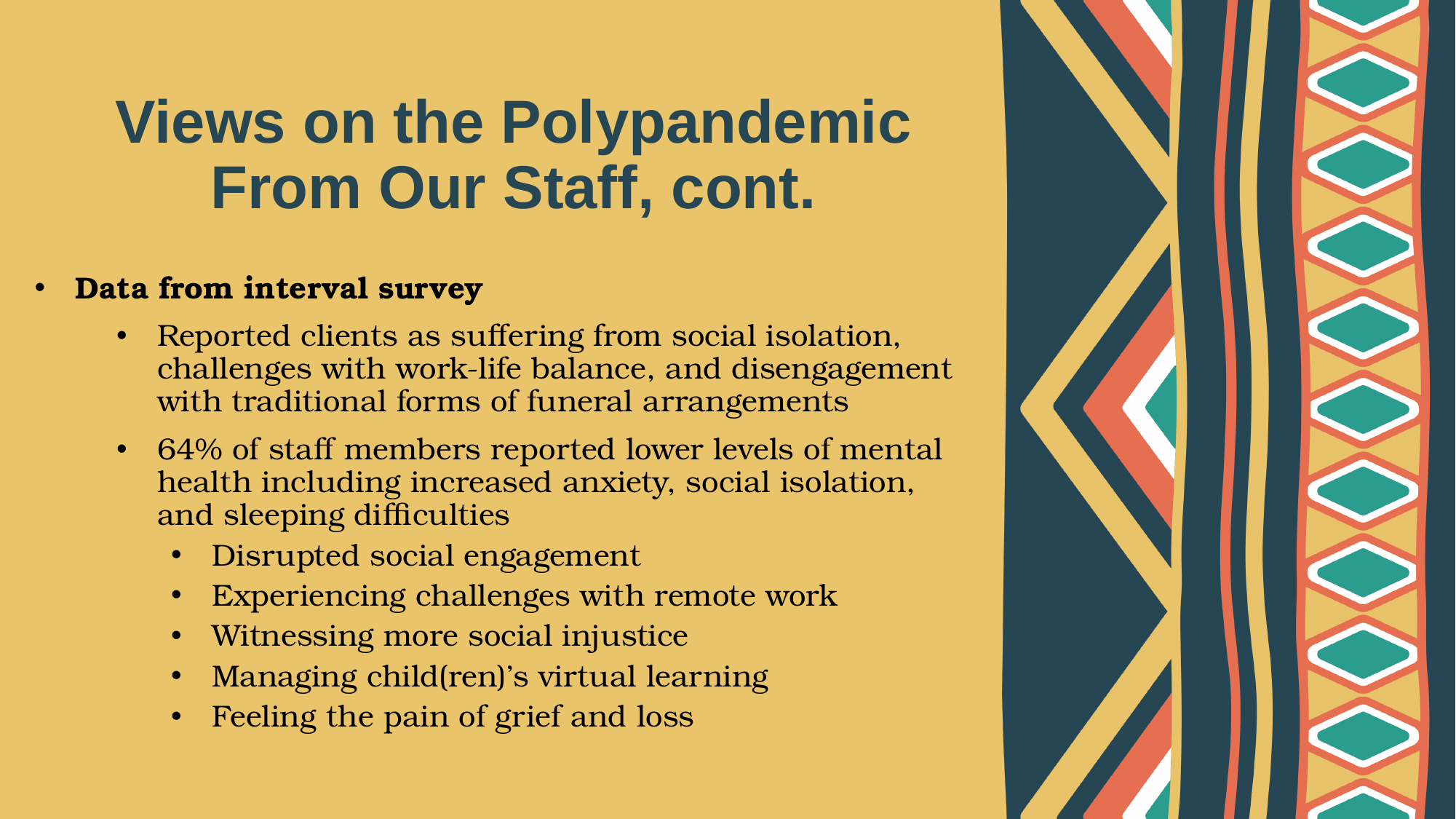

# Views on the Polypandemic From Our Staff, cont.
Data from interval survey
Reported clients as suffering from social isolation, challenges with work-life balance, and disengagement with traditional forms of funeral arrangements
64% of staff members reported lower levels of mental health including increased anxiety, social isolation, and sleeping difficulties
Disrupted social engagement
Experiencing challenges with remote work
Witnessing more social injustice
Managing child(ren)’s virtual learning
Feeling the pain of grief and loss